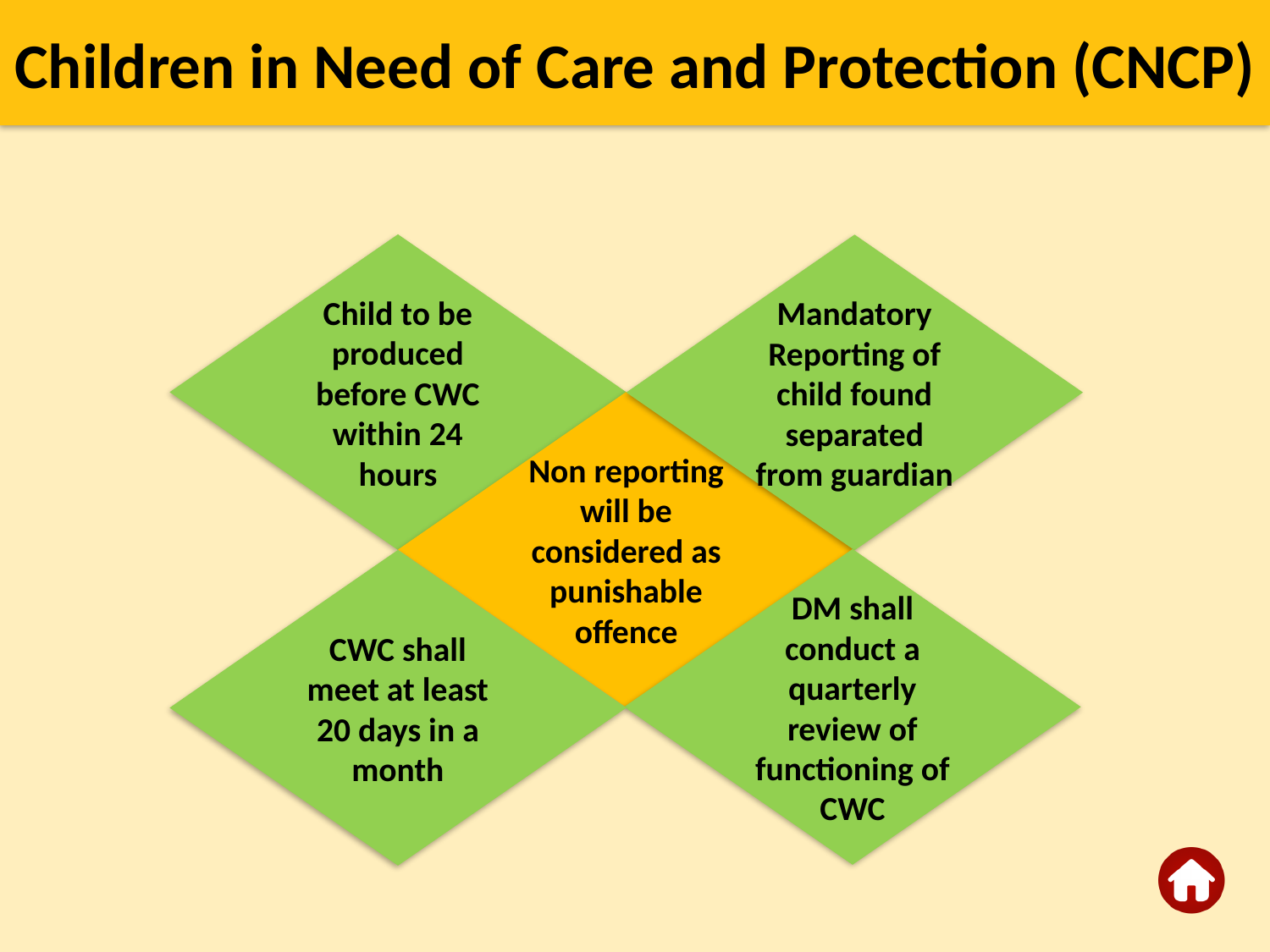

Children in Need of Care and Protection (CNCP)
Child to be produced before CWC within 24 hours
Mandatory Reporting of child found separated from guardian
Non reporting will be considered as punishable offence
DM shall conduct a quarterly review of functioning of CWC
CWC shall meet at least 20 days in a month